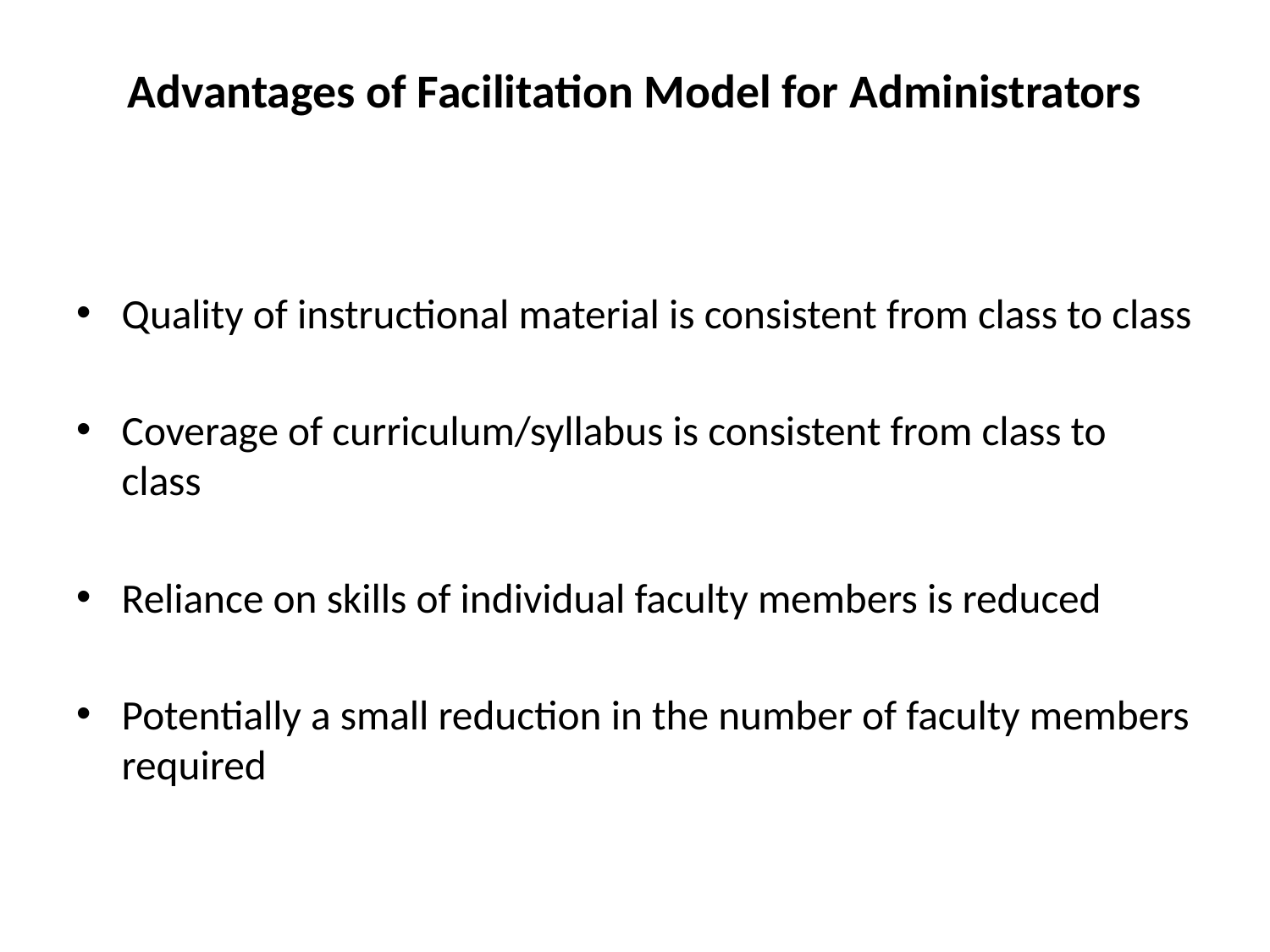

# Advantages of Facilitation Model for Administrators

Quality of instructional material is consistent from class to class

Coverage of curriculum/syllabus is consistent from class to class

Reliance on skills of individual faculty members is reduced

Potentially a small reduction in the number of faculty members required